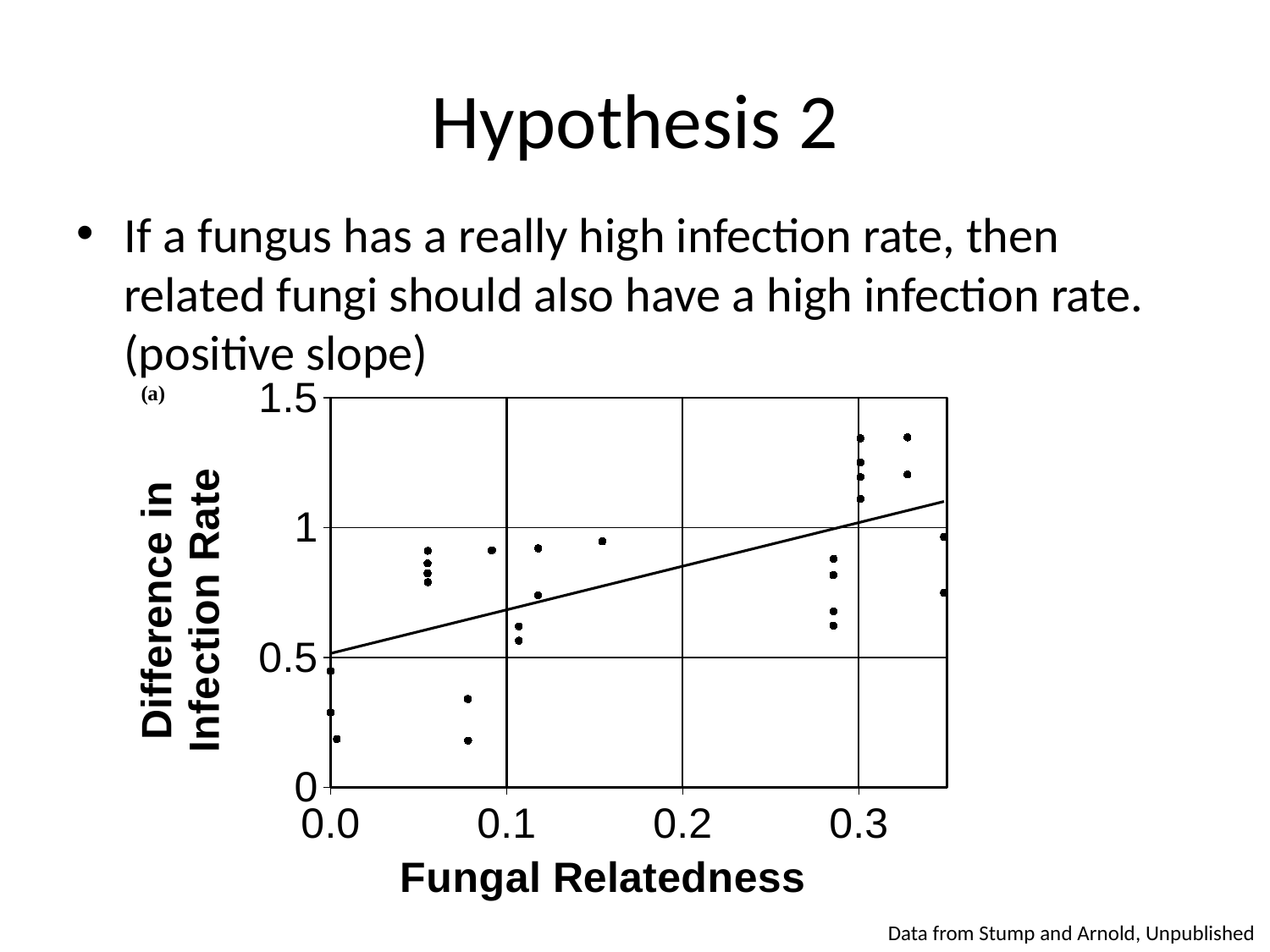

# Hypothesis 2
If a fungus has a really high infection rate, then related fungi should also have a high infection rate. (positive slope)

### Chart

| Category | Absolute Colonization Dissimilarity |
|---|---|
Data from Stump and Arnold, Unpublished